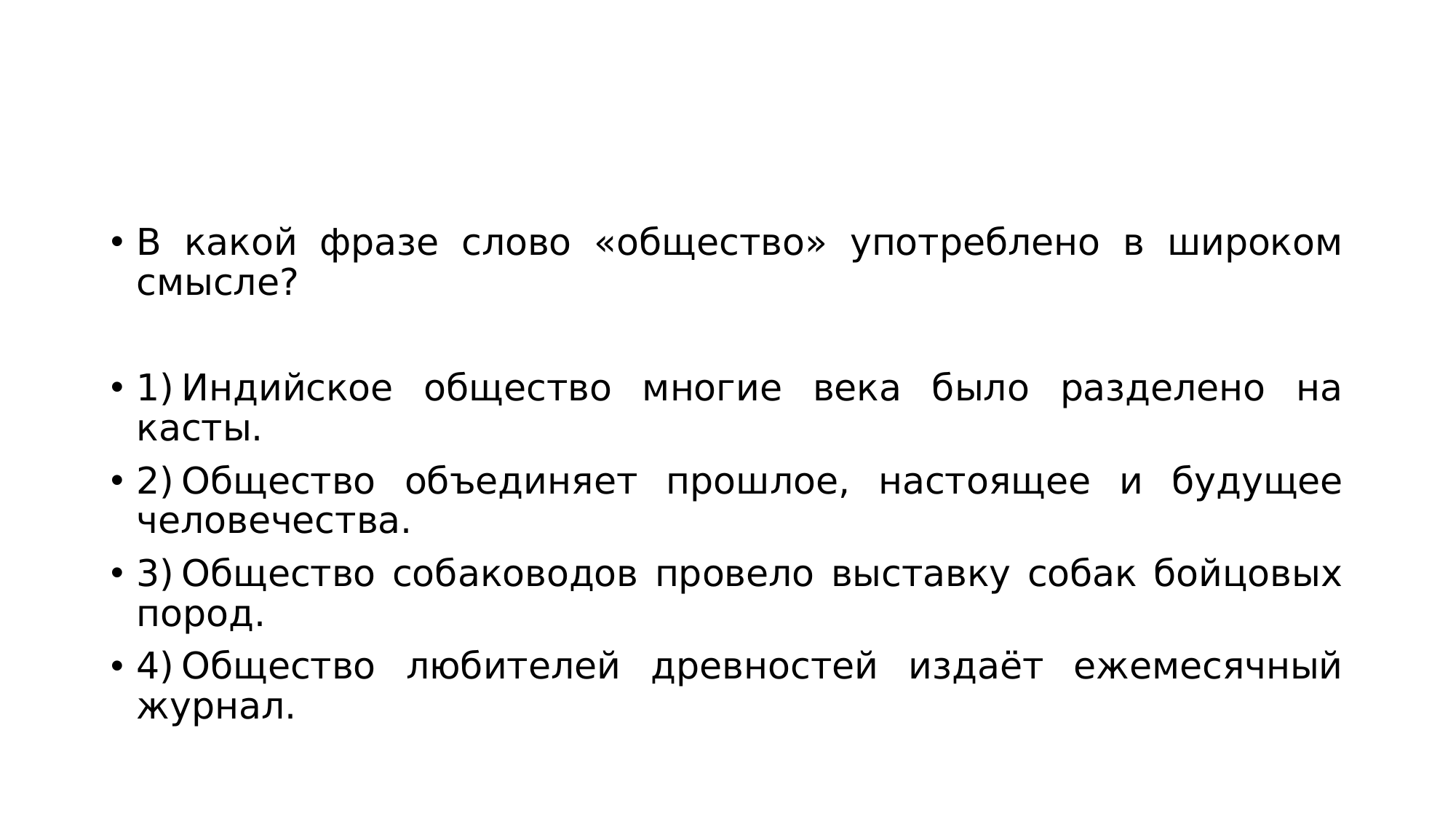

#
В какой фразе слово «общество» употреблено в широком смысле?

1) Индийское общество многие века было разделено на касты.
2) Общество объединяет прошлое, настоящее и будущее человечества.
3) Общество собаководов провело выставку собак бойцовых пород.
4) Общество любителей древностей издаёт ежемесячный журнал.